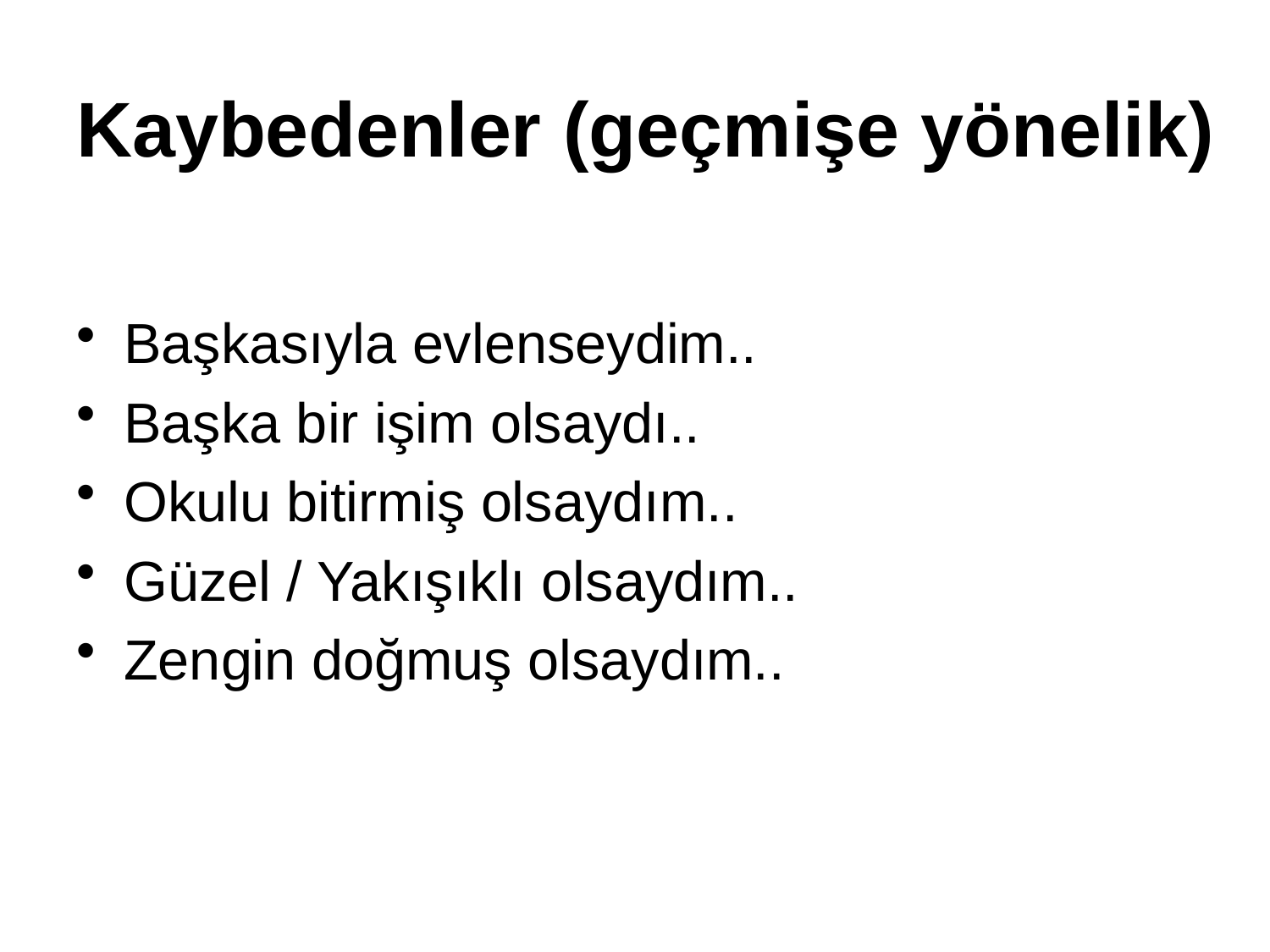

# Kaybedenler (geçmişe yönelik)

Başkasıyla evlenseydim..
Başka bir işim olsaydı..
Okulu bitirmiş olsaydım..
Güzel / Yakışıklı olsaydım..
Zengin doğmuş olsaydım..